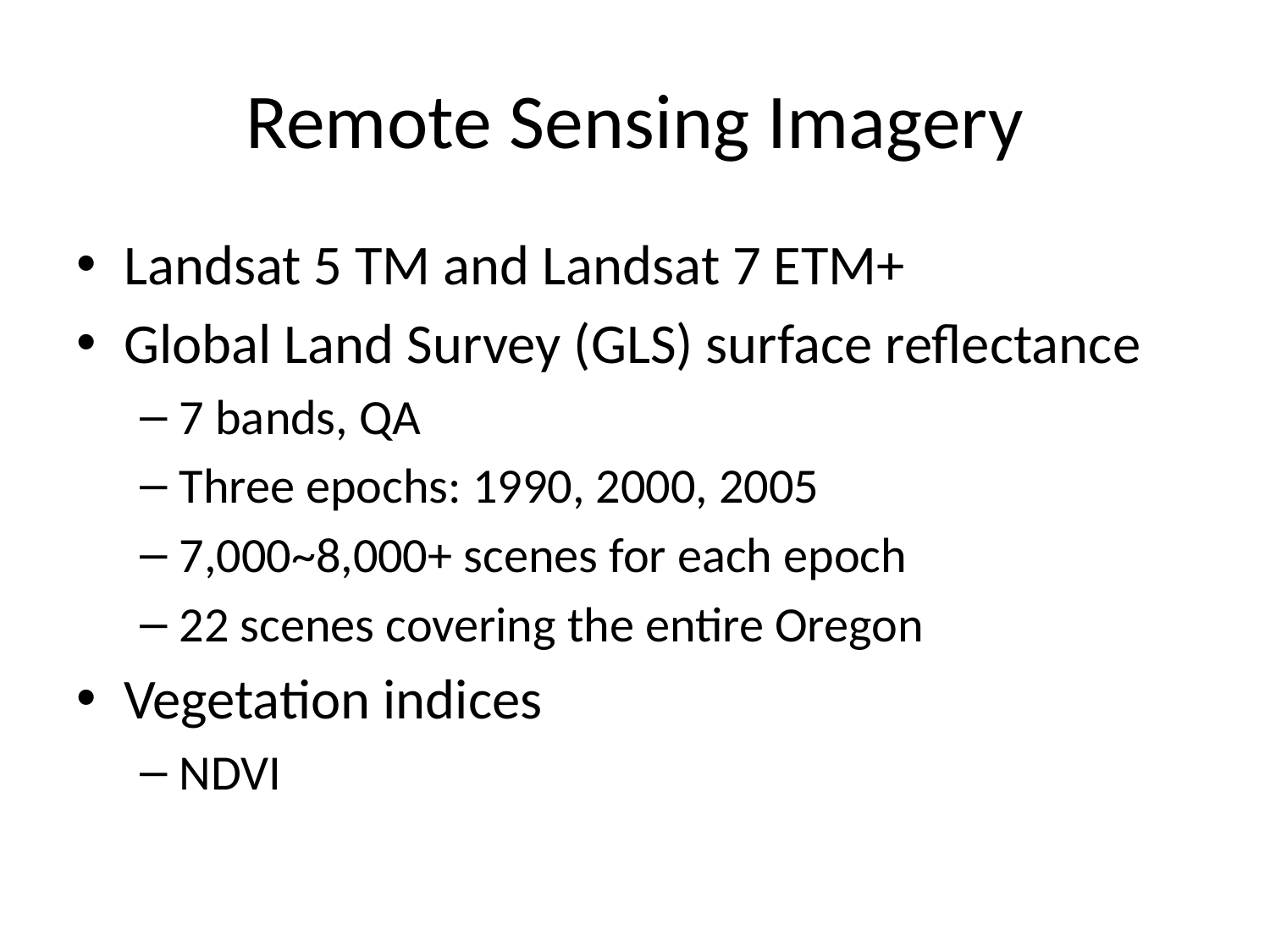

# Remote Sensing Imagery
Landsat 5 TM and Landsat 7 ETM+
Global Land Survey (GLS) surface reflectance
7 bands, QA
Three epochs: 1990, 2000, 2005
7,000~8,000+ scenes for each epoch
22 scenes covering the entire Oregon
Vegetation indices
NDVI